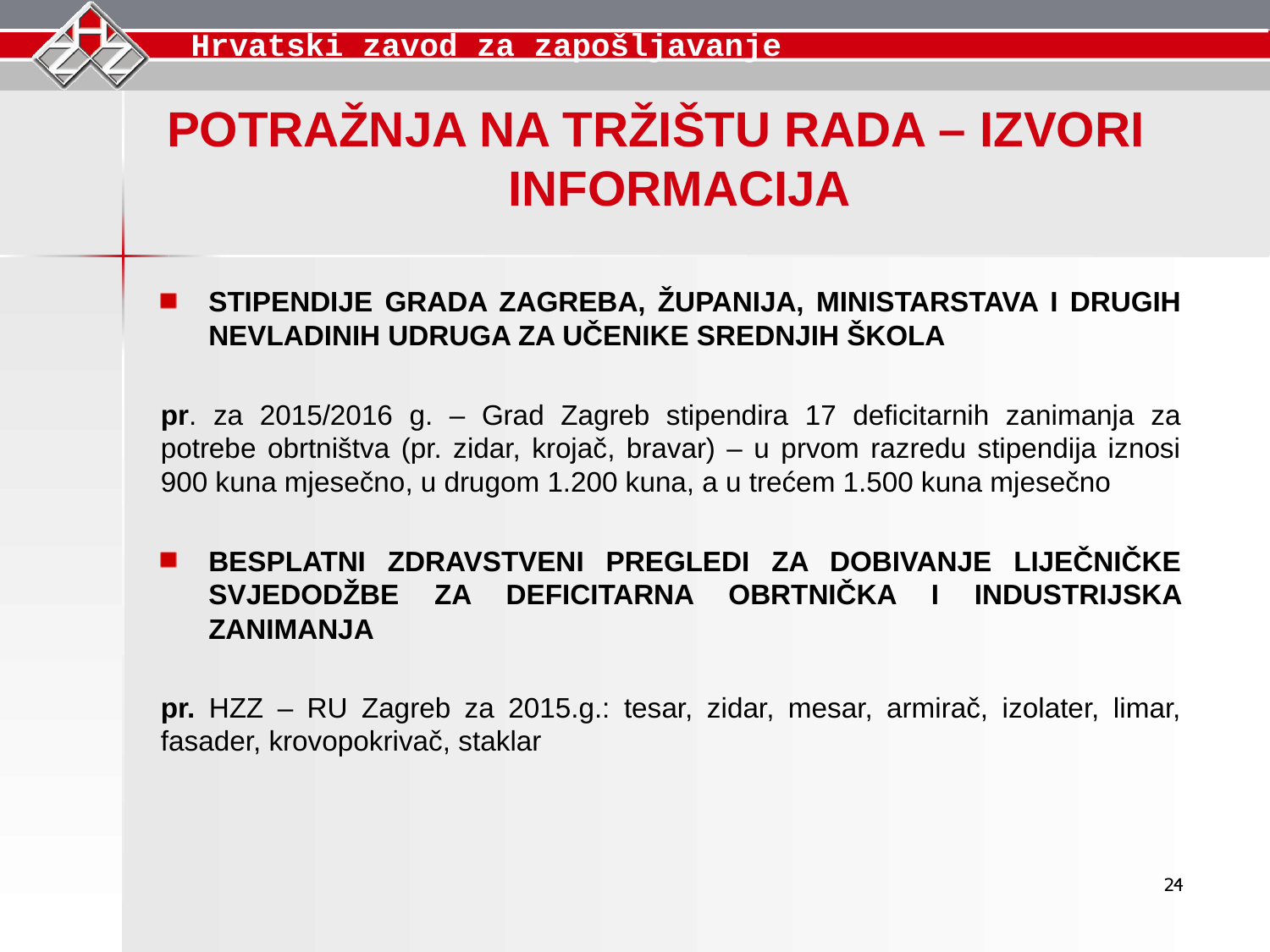

POTRAŽNJA NA TRŽIŠTU RADA – IZVORI INFORMACIJA

STIPENDIJE GRADA ZAGREBA, ŽUPANIJA, MINISTARSTAVA I DRUGIH NEVLADINIH UDRUGA ZA UČENIKE SREDNJIH ŠKOLA

pr. za 2015/2016 g. – Grad Zagreb stipendira 17 deficitarnih zanimanja za potrebe obrtništva (pr. zidar, krojač, bravar) – u prvom razredu stipendija iznosi 900 kuna mjesečno, u drugom 1.200 kuna, a u trećem 1.500 kuna mjesečno

BESPLATNI ZDRAVSTVENI PREGLEDI ZA DOBIVANJE LIJEČNIČKE SVJEDODŽBE ZA DEFICITARNA OBRTNIČKA I INDUSTRIJSKA ZANIMANJA

pr. HZZ – RU Zagreb za 2015.g.: tesar, zidar, mesar, armirač, izolater, limar, fasader, krovopokrivač, staklar

24